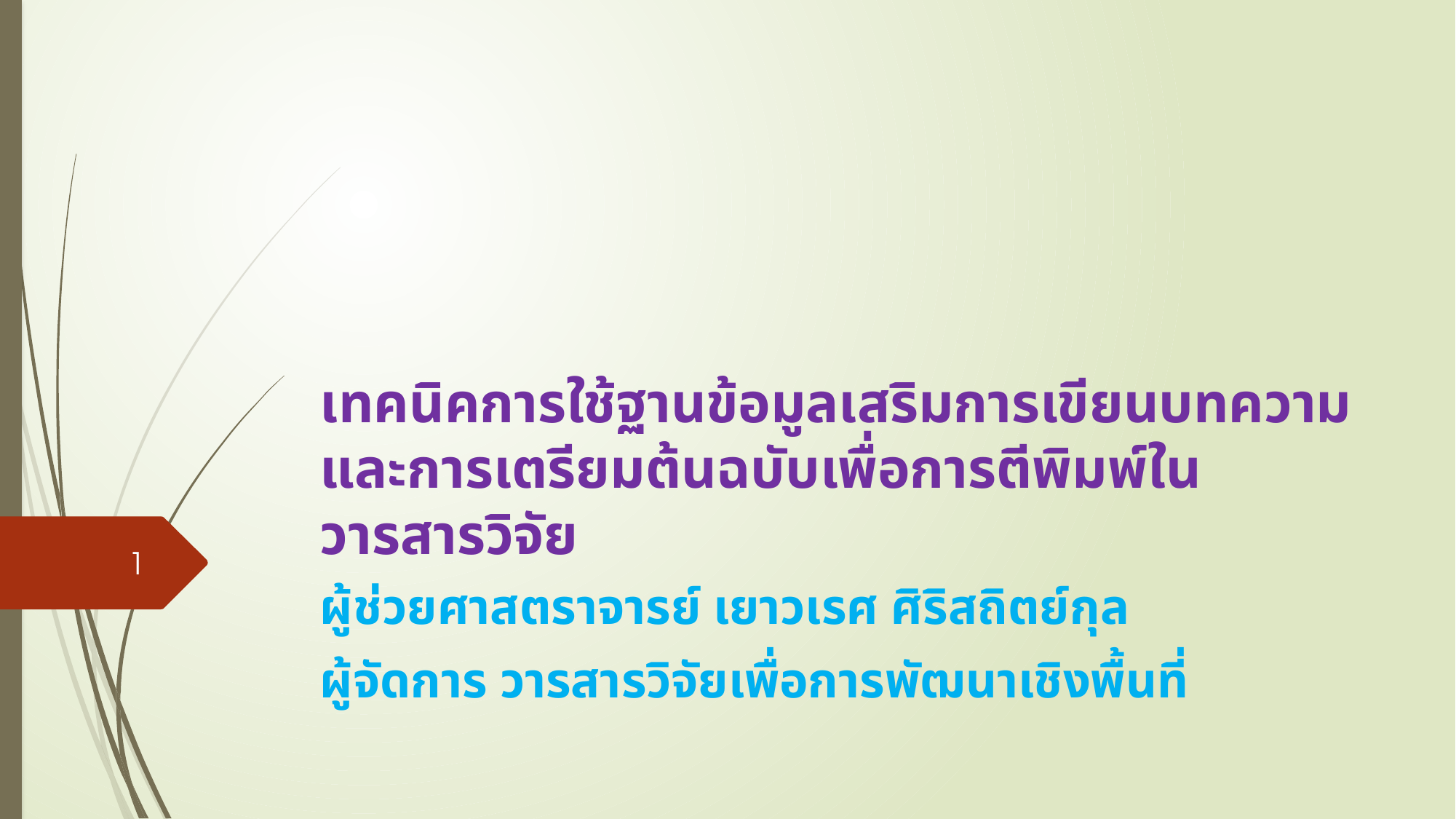

# เทคนิคการใช้ฐานข้อมูลเสริมการเขียนบทความ และการเตรียมต้นฉบับเพื่อการตีพิมพ์ในวารสารวิจัย
1
ผู้ช่วยศาสตราจารย์ เยาวเรศ ศิริสถิตย์กุล
ผู้จัดการ วารสารวิจัยเพื่อการพัฒนาเชิงพื้นที่